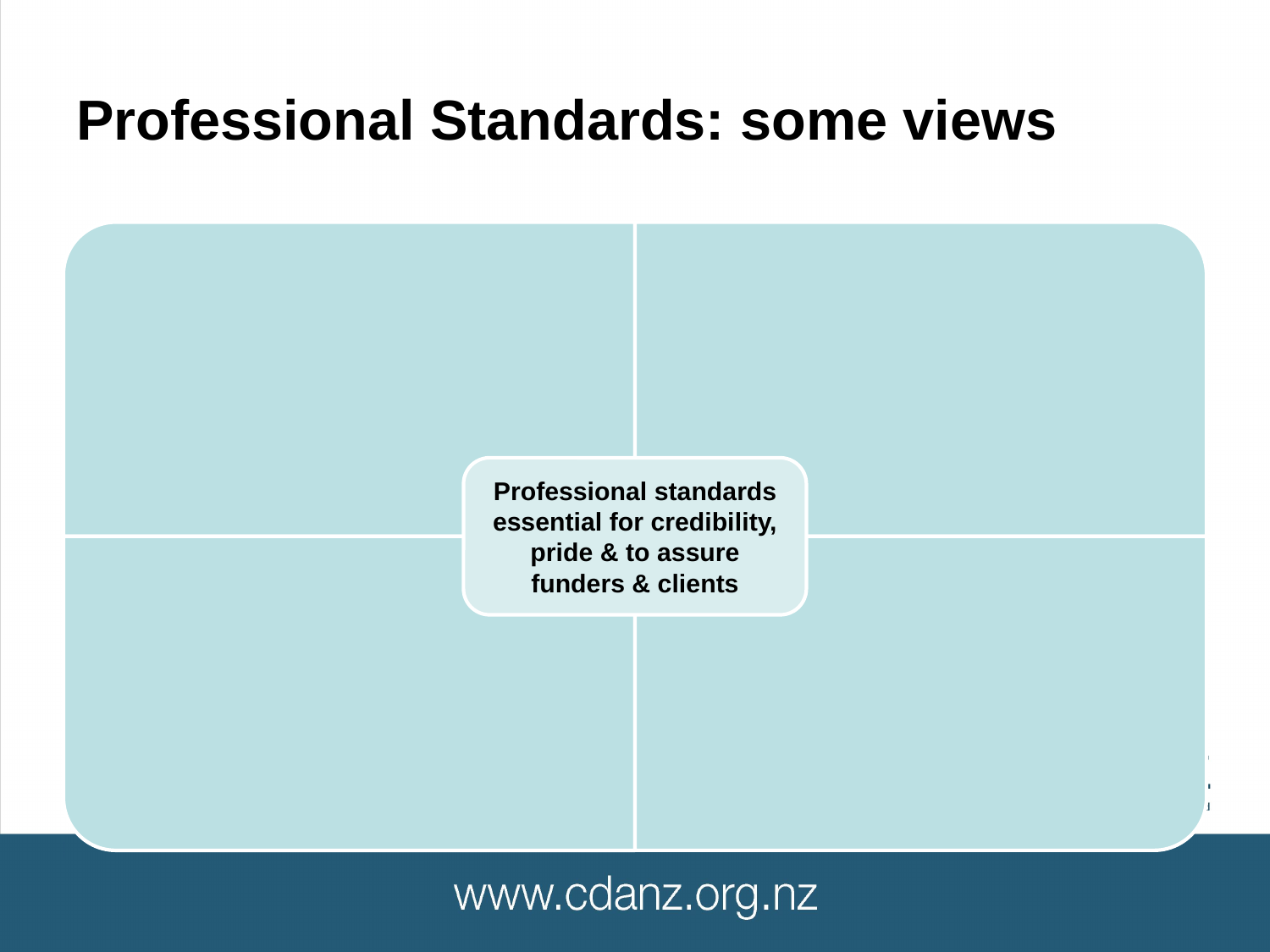

# Professional Standards: some views
Professional standards essential for credibility, pride & to assure funders & clients
Why spending more time of this?